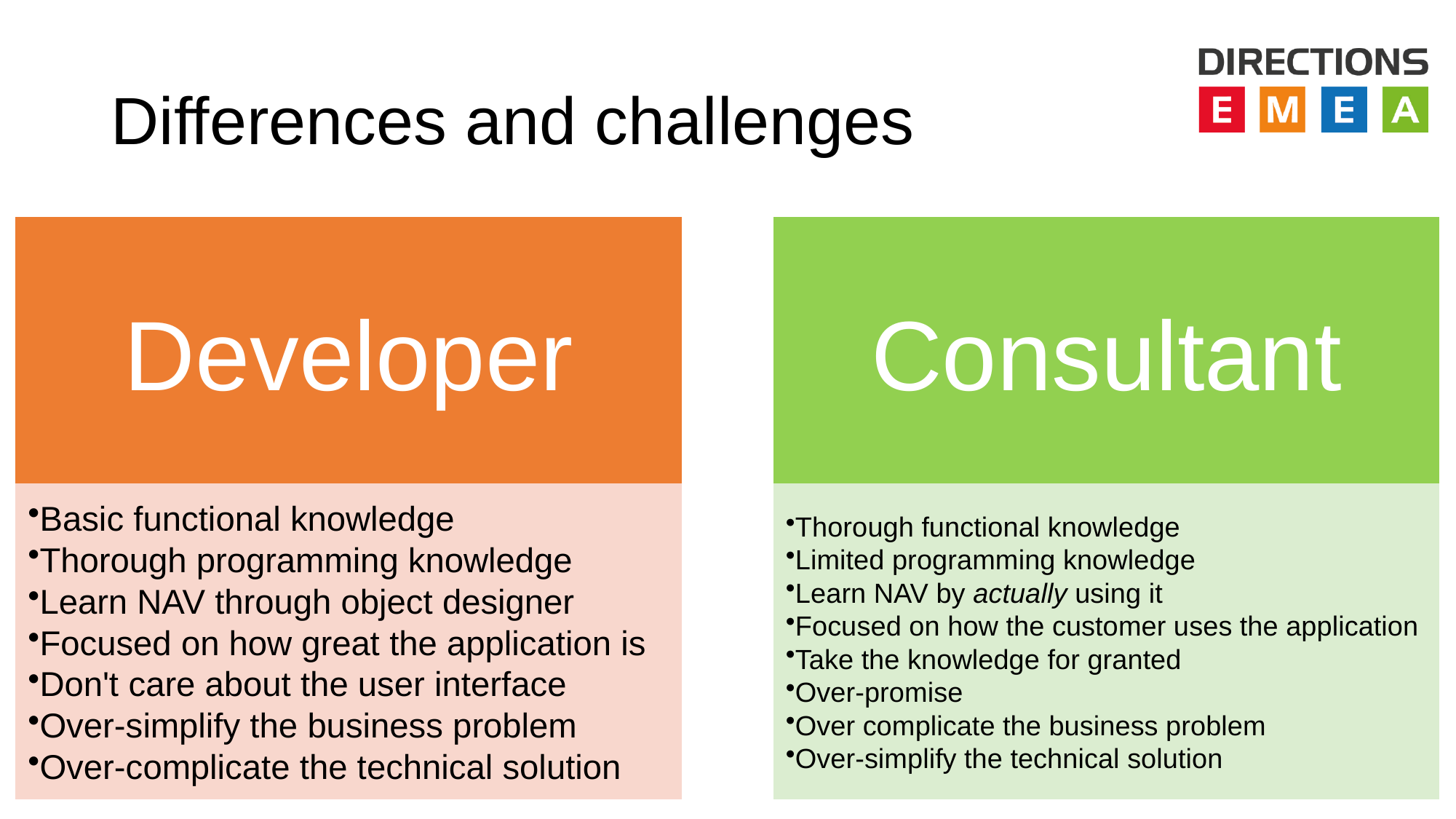

# Differences and challenges
Developer
Basic functional knowledge
Thorough programming knowledge
Learn NAV through object designer
Focused on how great the application is
Don't care about the user interface
Over-simplify the business problem
Consultant
Thorough functional knowledge
Limited programming knowledge
Learn NAV by actually using it
Focused on how the customer uses the application
Take the knowledge for granted
Over-promise
Over-complicate the technical solution
Over complicate the business problem
Over-simplify the technical solution